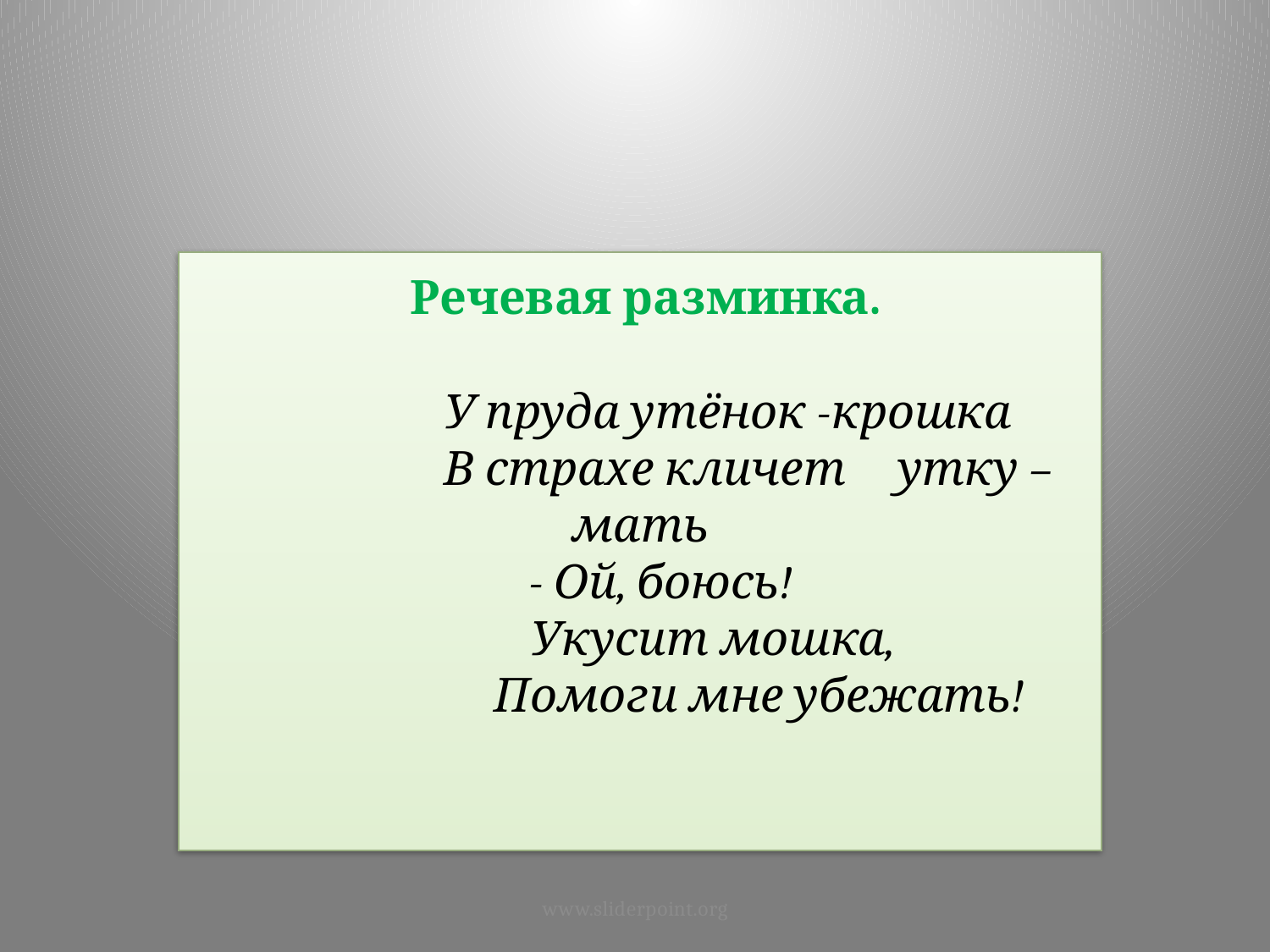

# Речевая разминка.   У пруда утёнок -крошка В страхе кличет     утку – мать - Ой, боюсь! Укусит мошка, Помоги мне убежать!
www.sliderpoint.org